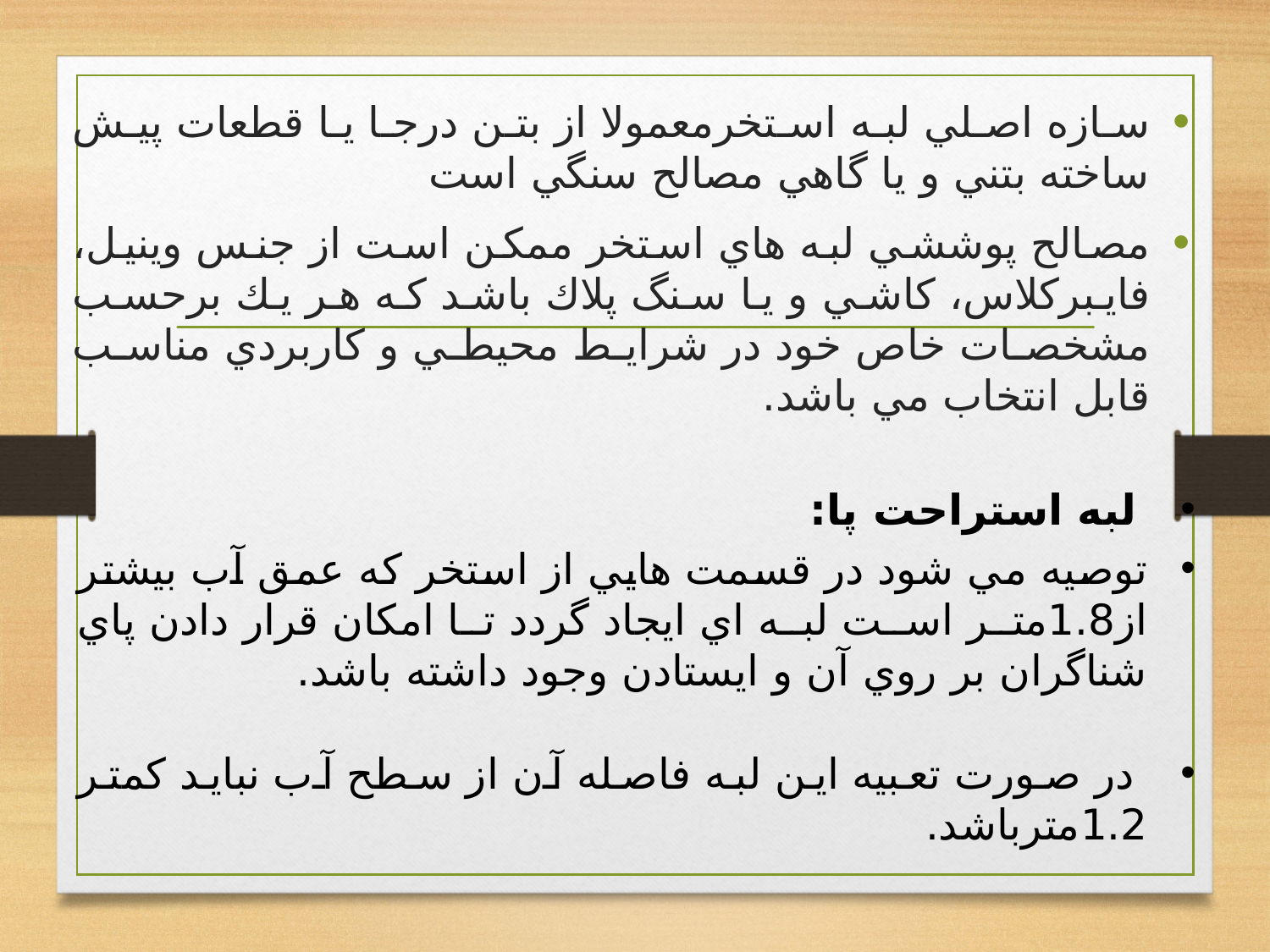

سازه اصلي لبه استخرمعمولا از بتن درجا يا قطعات پيش ساخته بتني و يا گاهي مصالح سنگي است
مصالح پوششي لبه هاي استخر ممكن است از جنس وينيل، فايبركلاس، كاشي و يا سنگ پلاك باشد كه هر يك برحسب مشخصات خاص خود در شرايط محيطي و كاربردي مناسب قابل انتخاب مي باشد.

 لبه استراحت پا:
توصيه مي شود در قسمت هايي از استخر كه عمق آب بيشتر از1.8متر است لبه اي ايجاد گردد تا امكان قرار دادن پاي شناگران بر روي آن و ايستادن وجود داشته باشد.

 در صورت تعبيه اين لبه فاصله آن از سطح آب نبايد كمتر 1.2مترباشد.